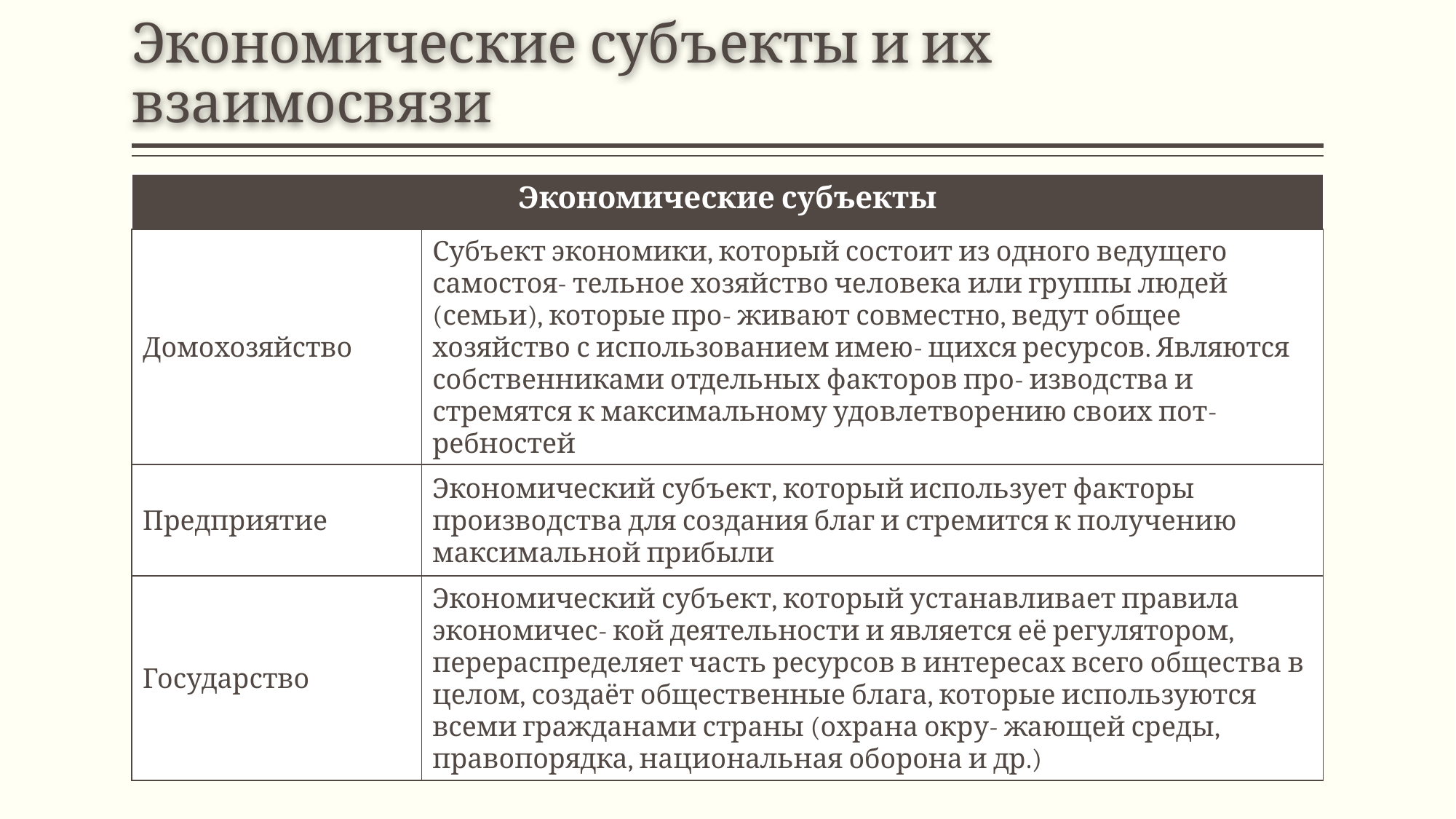

# Экономические субъекты и их взаимосвязи
| Экономические субъекты |  |
| --- | --- |
| Домохозяйство | Субъект экономики, который состоит из одного ведущего самостоя- тельное хозяйство человека или группы людей (семьи), которые про- живают совместно, ведут общее хозяйство с использованием имею- щихся ресурсов. Являются собственниками отдельных факторов про- изводства и стремятся к максимальному удовлетворению своих пот- ребностей |
| Предприятие | Экономический субъект, который использует факторы производства для создания благ и стремится к получению максимальной прибыли |
| Государство | Экономический субъект, который устанавливает правила экономичес- кой деятельности и является её регулятором, перераспределяет часть ресурсов в интересах всего общества в целом, создаёт общественные блага, которые используются всеми гражданами страны (охрана окру- жающей среды, правопорядка, национальная оборона и др.) |